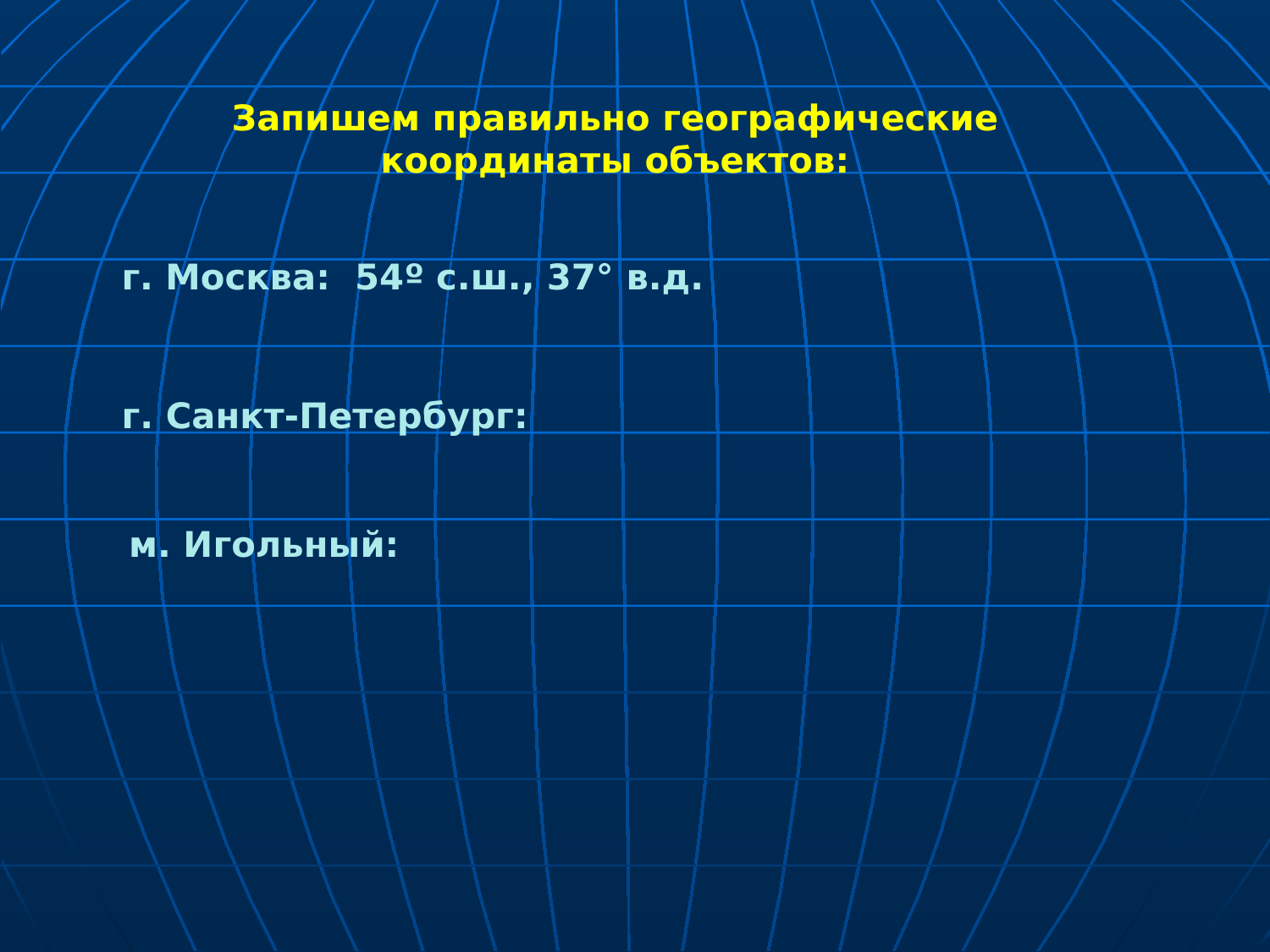

Запишем правильно географические координаты объектов:
г. Москва:  54º с.ш., 37° в.д.

г. Санкт-Петербург:
   м. Игольный: